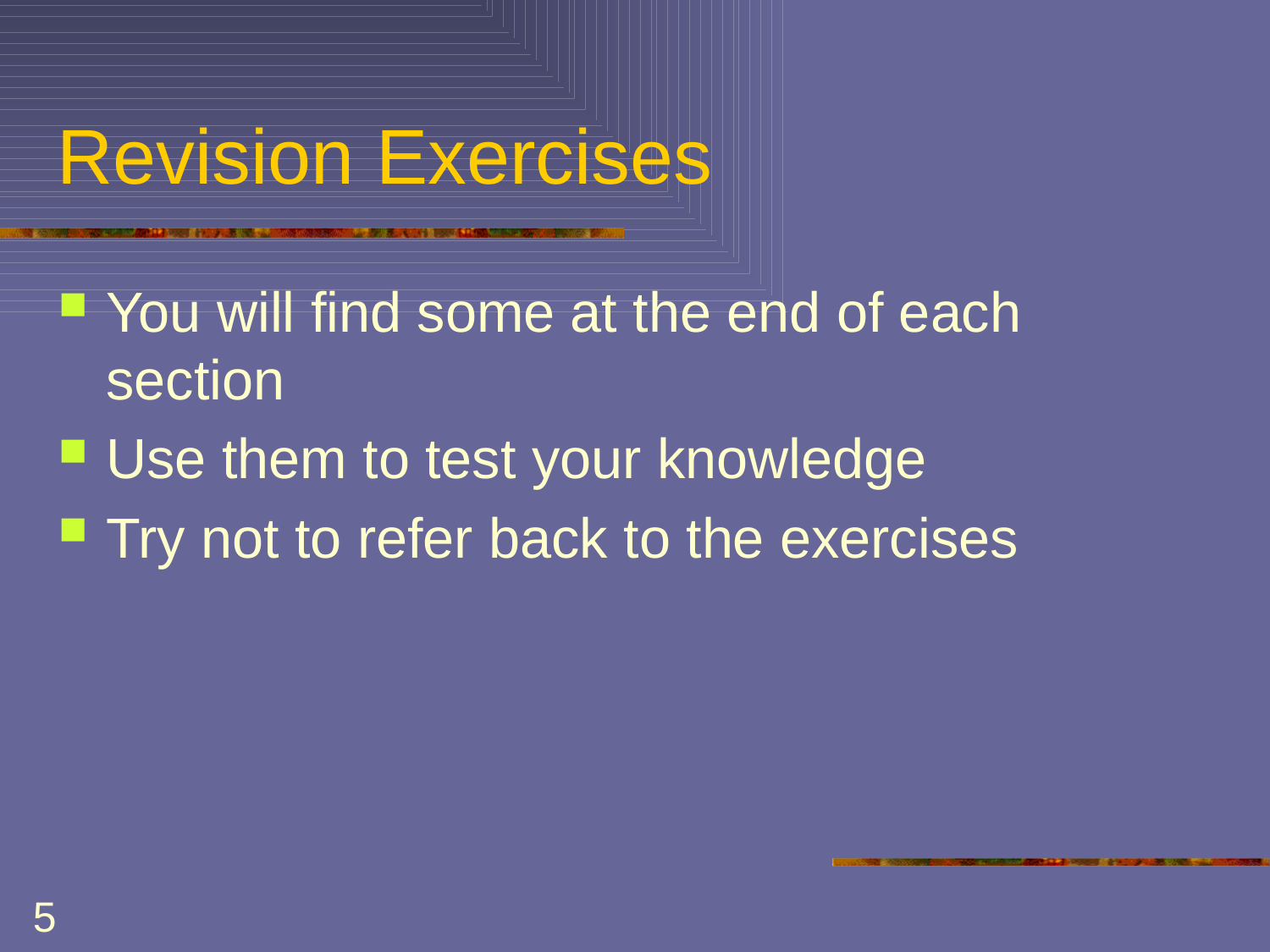

# Revision Exercises
You will find some at the end of each section
Use them to test your knowledge
Try not to refer back to the exercises
5